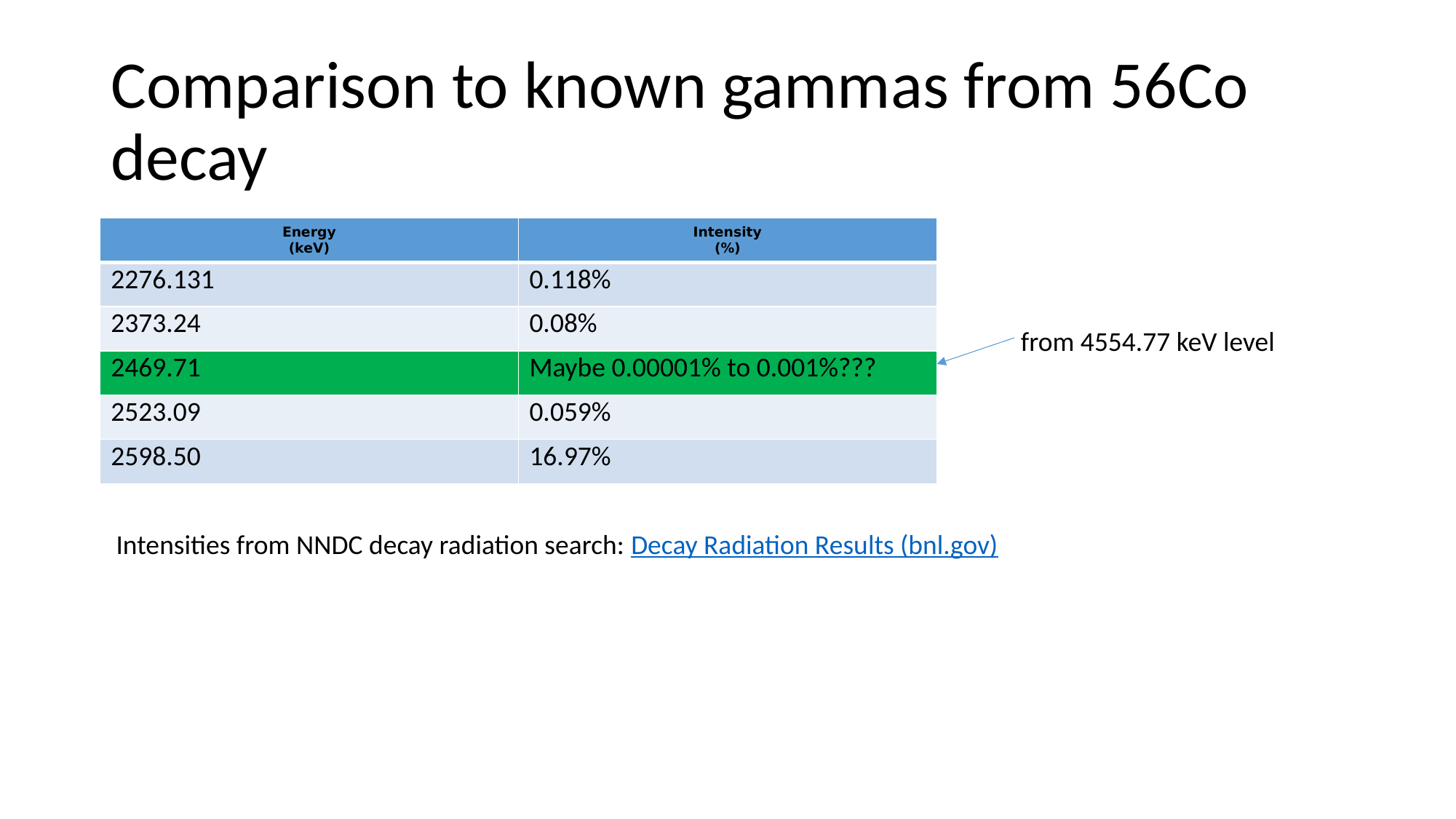

# Comparison to known gammas from 56Co decay
| Energy (keV) | Intensity (%) |
| --- | --- |
| 2276.131 | 0.118% |
| 2373.24 | 0.08% |
| 2469.71 | Maybe 0.00001% to 0.001%??? |
| 2523.09 | 0.059% |
| 2598.50 | 16.97% |
from 4554.77 keV level
Intensities from NNDC decay radiation search: Decay Radiation Results (bnl.gov)